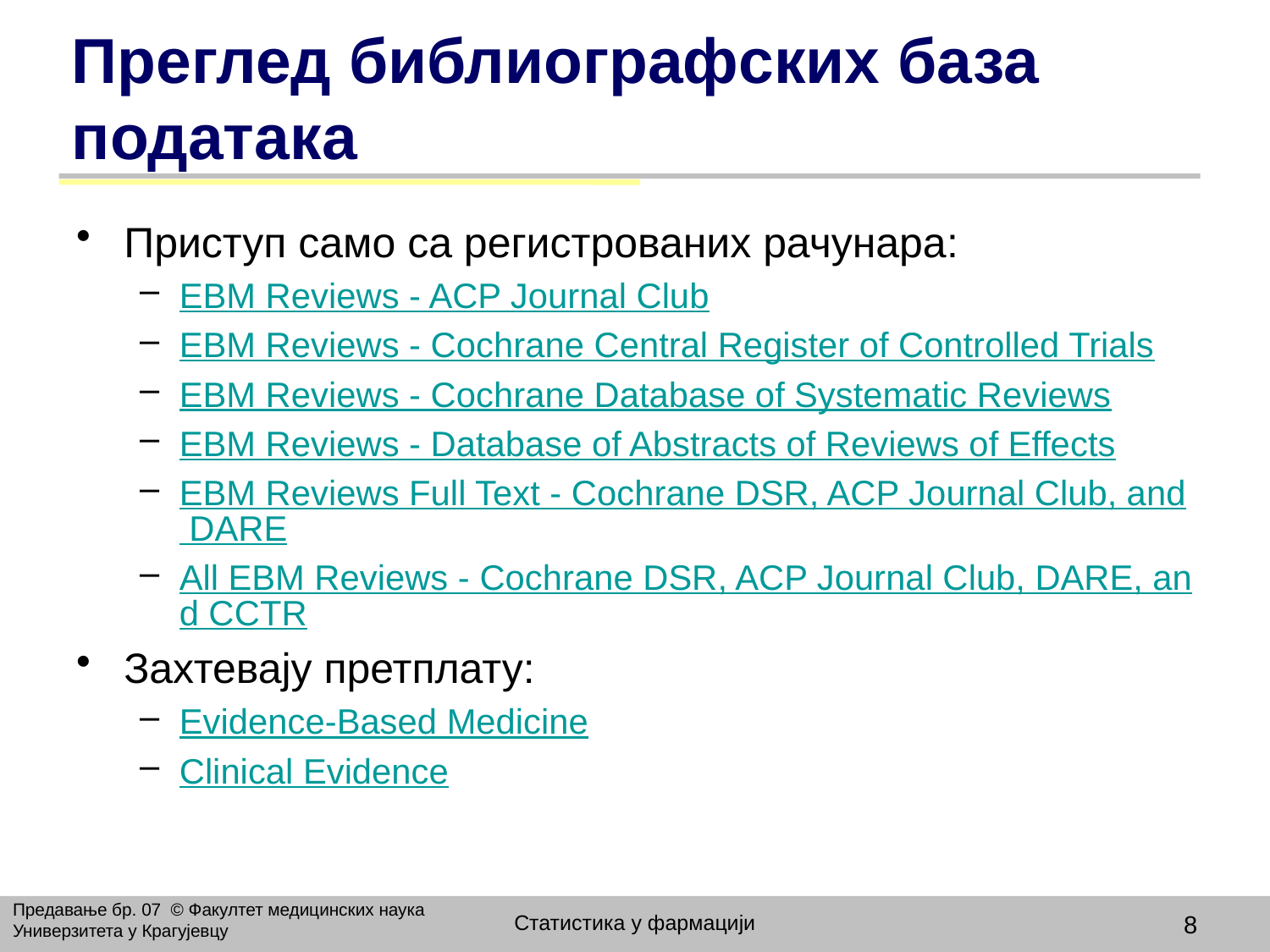

# Преглед библиографских база података
Приступ само са регистрованих рачунара:
EBM Reviews - ACP Journal Club
EBM Reviews - Cochrane Central Register of Controlled Trials
EBM Reviews - Cochrane Database of Systematic Reviews
EBM Reviews - Database of Abstracts of Reviews of Effects
EBM Reviews Full Text - Cochrane DSR, ACP Journal Club, and DARE
All EBM Reviews - Cochrane DSR, ACP Journal Club, DARE, and CCTR
Захтевају претплату:
Evidence-Based Medicine
Clinical Evidence
Предавање бр. 07  © Факултет медицинских наука Универзитета у Крагујевцу
Статистика у фармацији
8